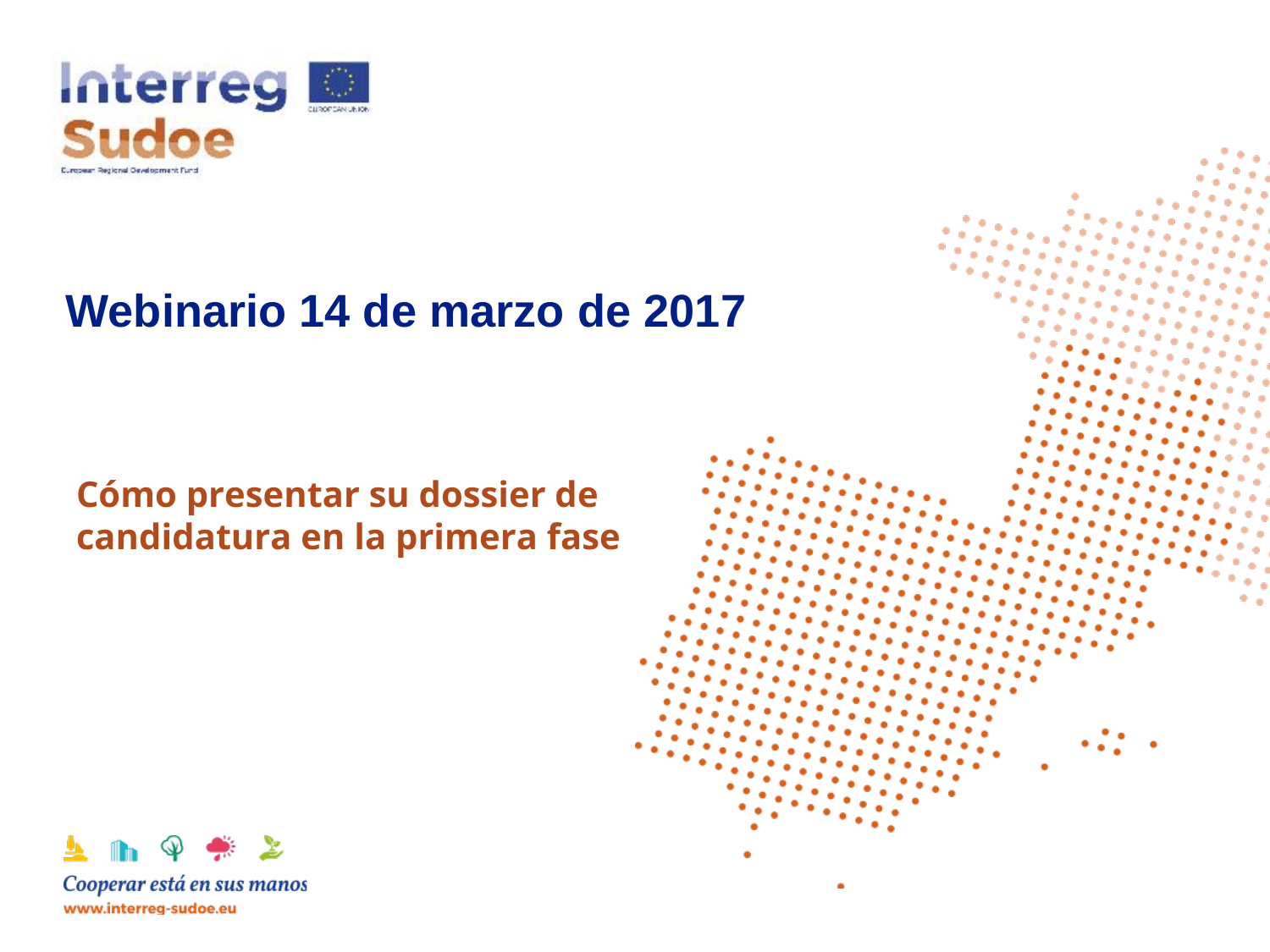

# Webinario 14 de marzo de 2017
Cómo presentar su dossier de candidatura en la primera fase